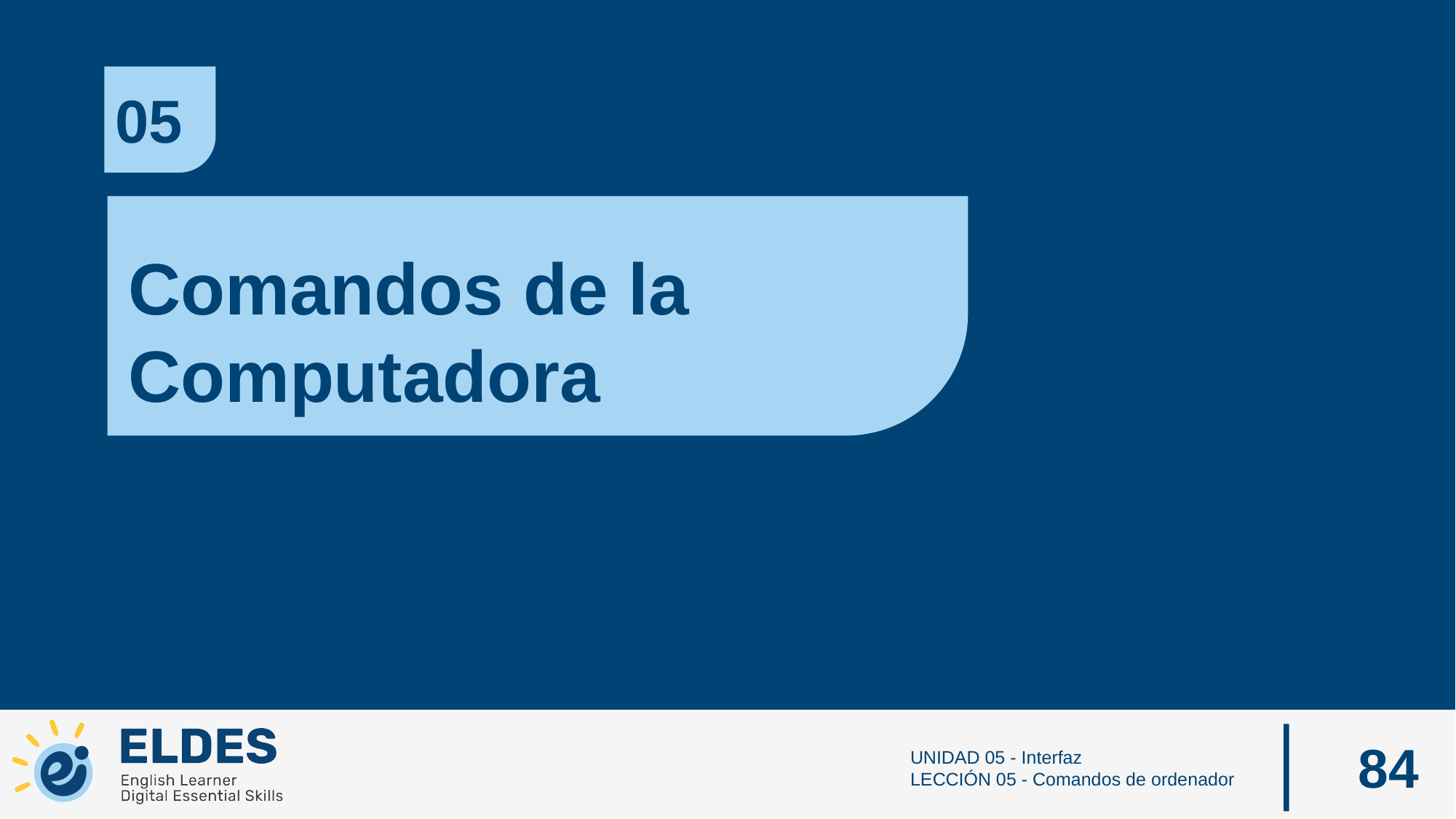

05
Comandos de la Computadora
84
UNIDAD 05 - Interfaz
LECCIÓN 05 - Comandos de ordenador